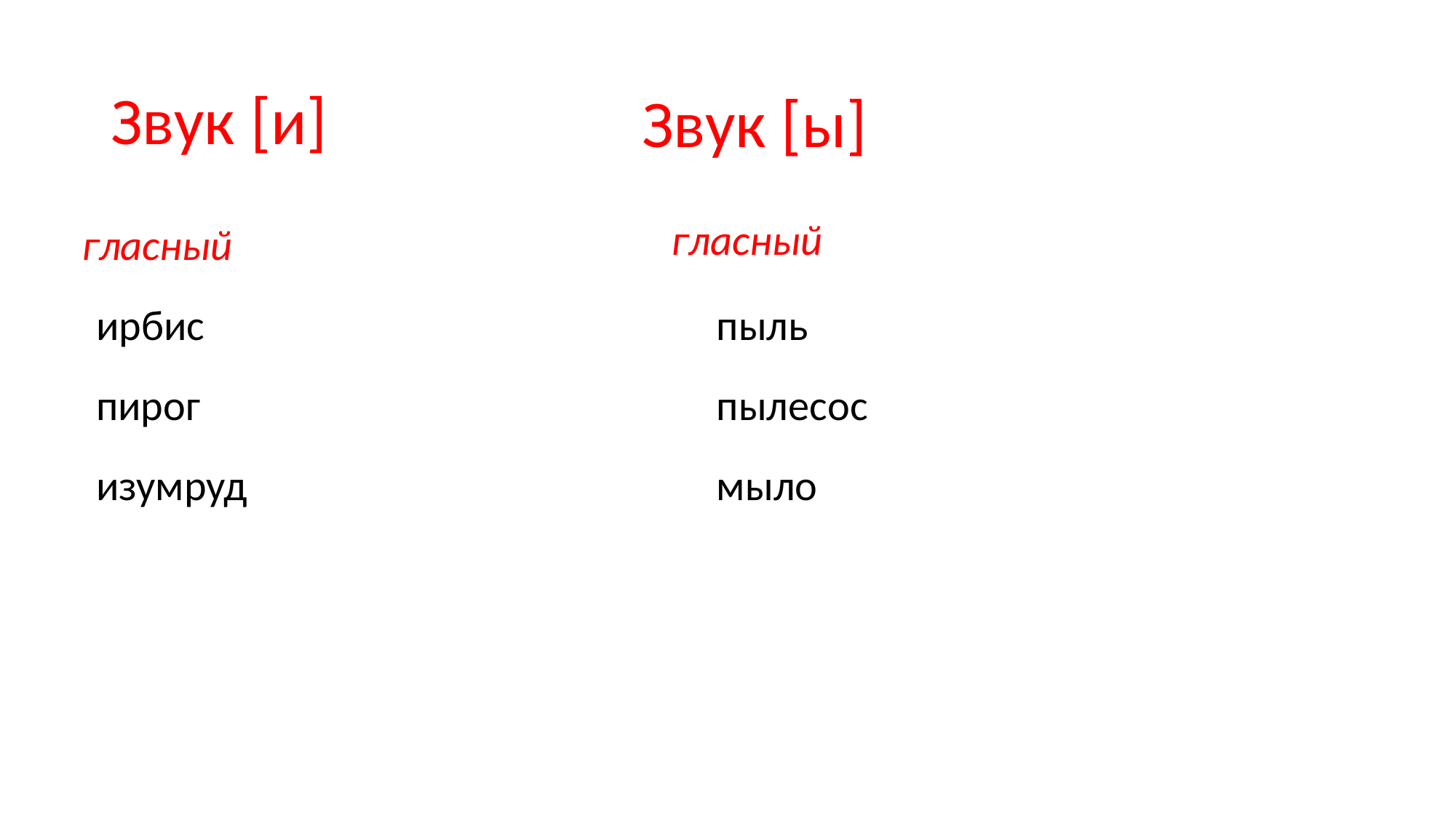

# Звук [и]
Звук [ы]
гласный

гласный

ирбис
пыль
пирог
пылесос
изумруд
мыло